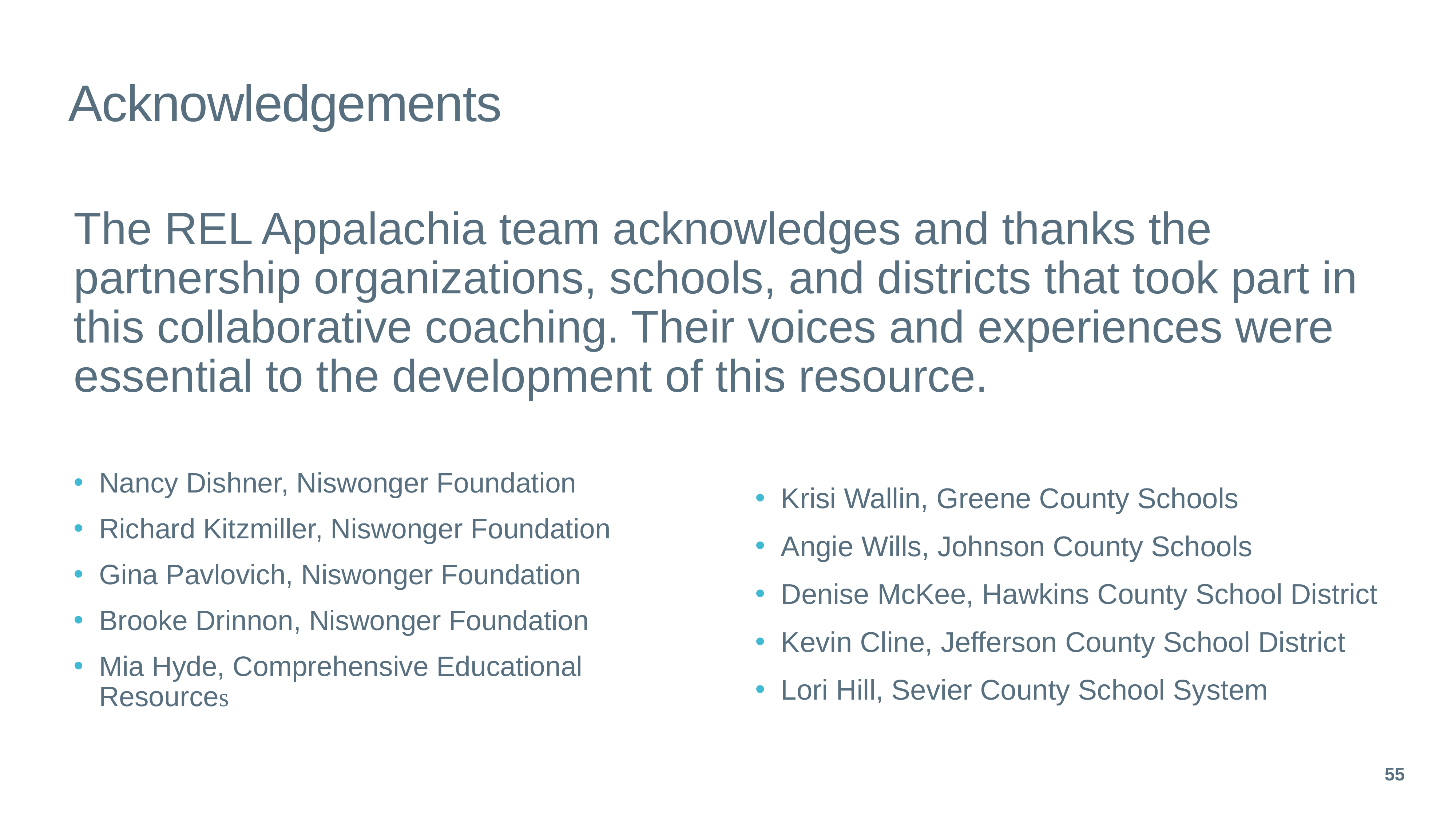

# Acknowledgements
The REL Appalachia team acknowledges and thanks the partnership organizations, schools, and districts that took part in this collaborative coaching. Their voices and experiences were essential to the development of this resource.
Nancy Dishner, Niswonger Foundation
Richard Kitzmiller, Niswonger Foundation
Gina Pavlovich, Niswonger Foundation
Brooke Drinnon, Niswonger Foundation
Mia Hyde, Comprehensive Educational Resources
Krisi Wallin, Greene County Schools
Angie Wills, Johnson County Schools
Denise McKee, Hawkins County School District
Kevin Cline, Jefferson County School District
Lori Hill, Sevier County School System
55